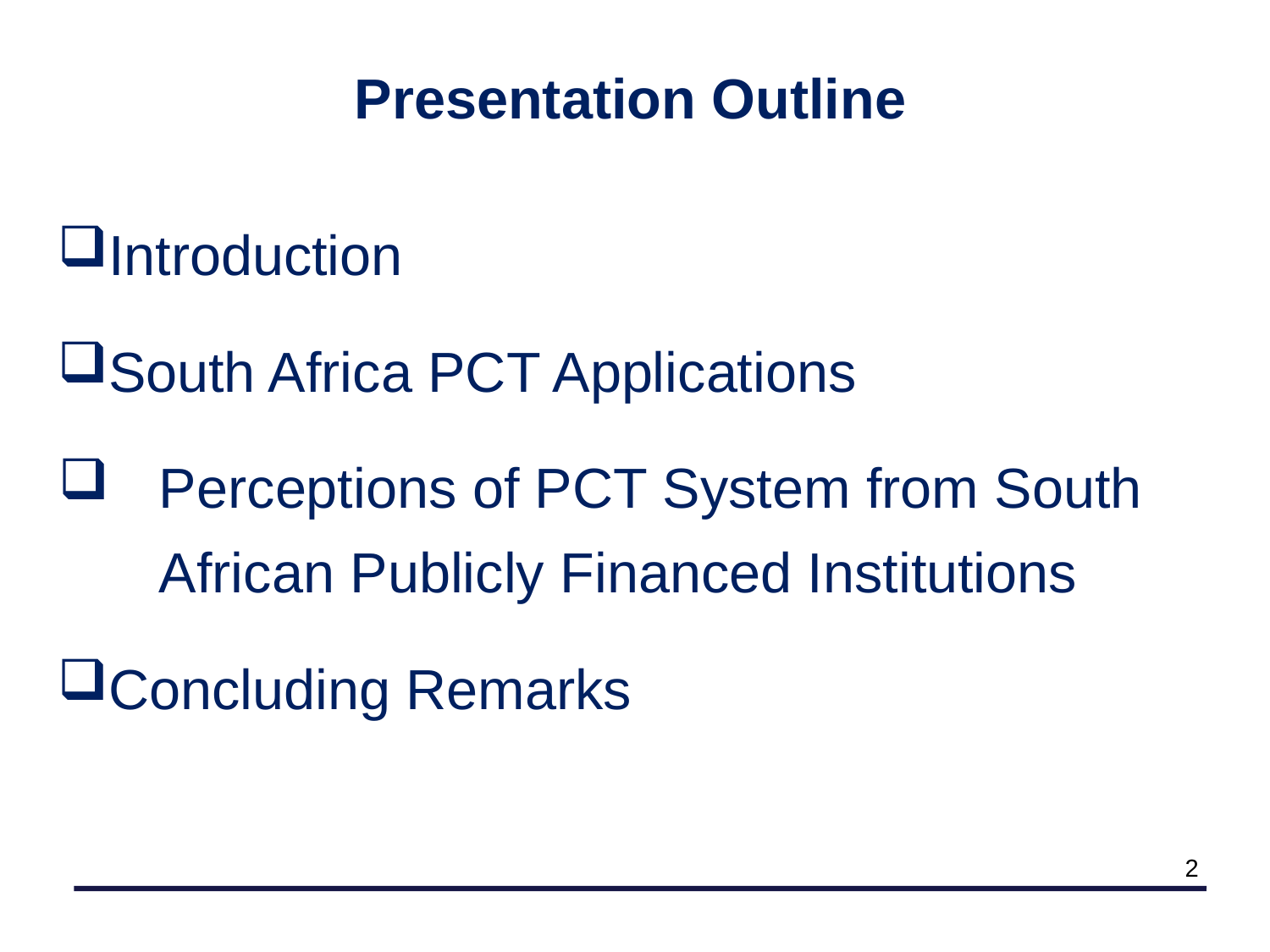

Presentation Outline
Introduction
South Africa PCT Applications
Perceptions of PCT System from South African Publicly Financed Institutions
Concluding Remarks